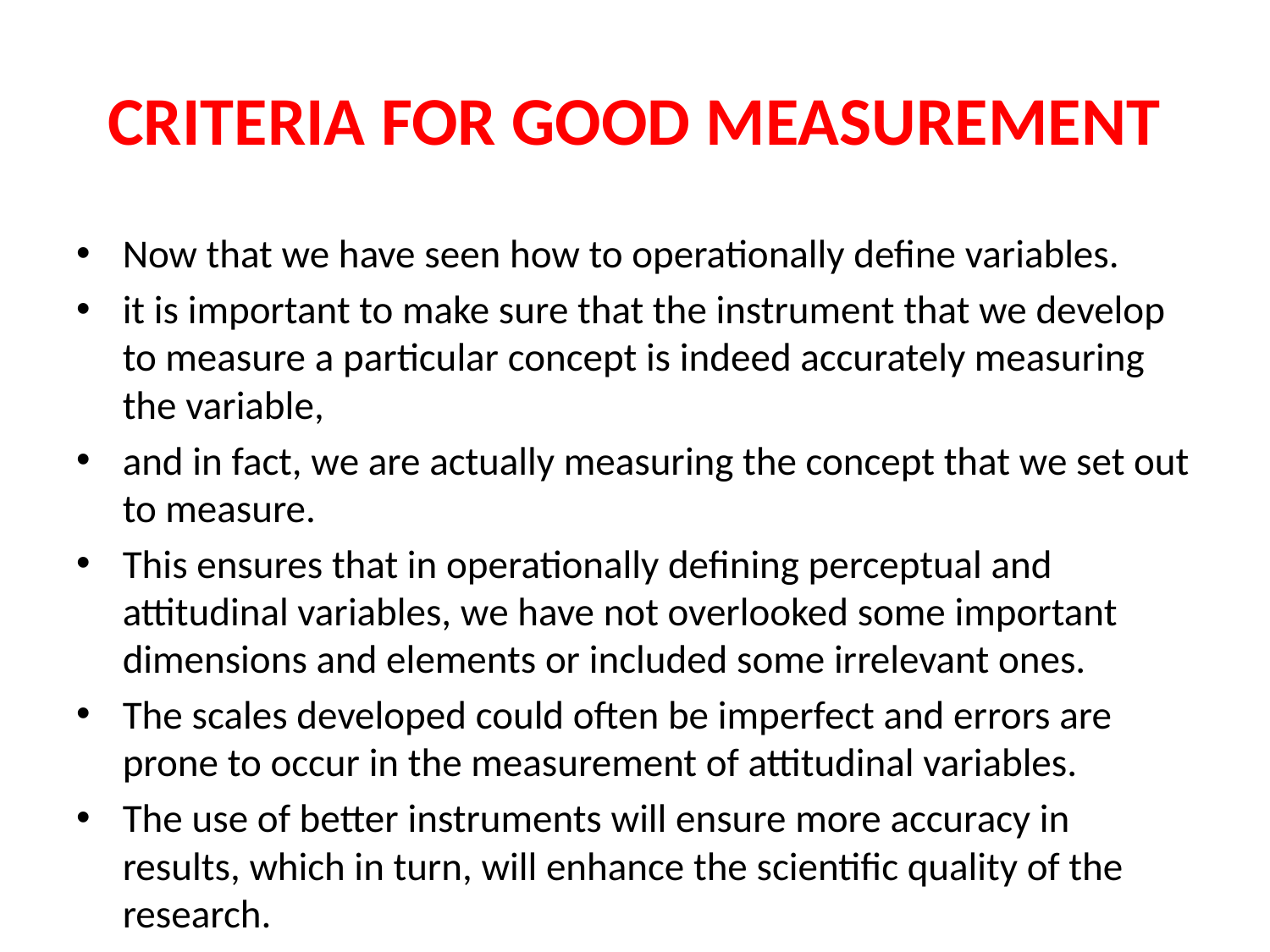

# CRITERIA FOR GOOD MEASUREMENT
Now that we have seen how to operationally define variables.
it is important to make sure that the instrument that we develop to measure a particular concept is indeed accurately measuring the variable,
and in fact, we are actually measuring the concept that we set out to measure.
This ensures that in operationally defining perceptual and attitudinal variables, we have not overlooked some important dimensions and elements or included some irrelevant ones.
The scales developed could often be imperfect and errors are prone to occur in the measurement of attitudinal variables.
The use of better instruments will ensure more accuracy in results, which in turn, will enhance the scientific quality of the research.